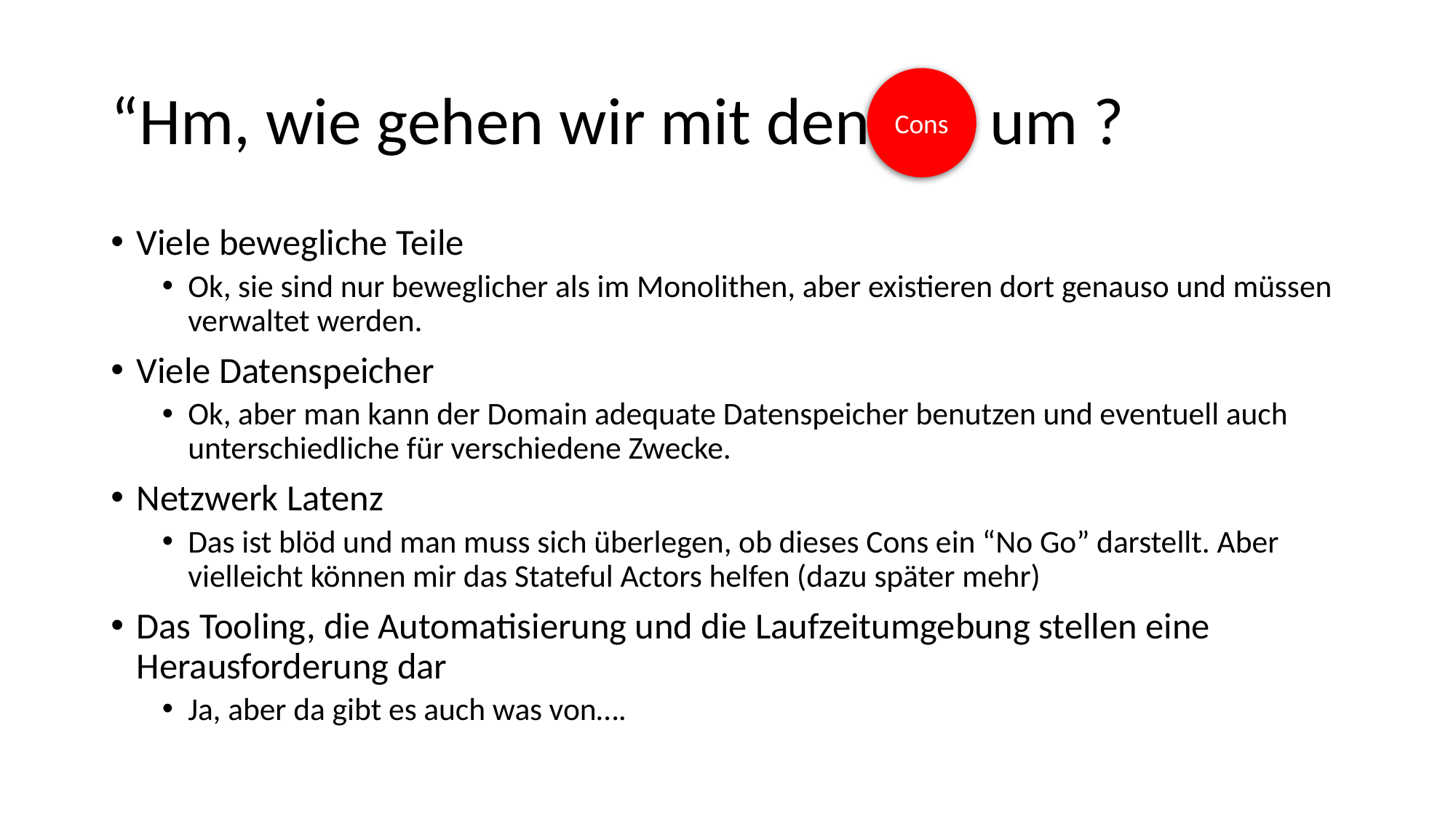

# “Hm, wie gehen wir mit den        um ?
Cons
Viele bewegliche Teile
Ok, sie sind nur beweglicher als im Monolithen, aber existieren dort genauso und müssen verwaltet werden.
Viele Datenspeicher
Ok, aber man kann der Domain adequate Datenspeicher benutzen und eventuell auch unterschiedliche für verschiedene Zwecke.
Netzwerk Latenz
Das ist blöd und man muss sich überlegen, ob dieses Cons ein “No Go” darstellt. Aber vielleicht können mir das Stateful Actors helfen (dazu später mehr)
Das Tooling, die Automatisierung und die Laufzeitumgebung stellen eine Herausforderung dar
Ja, aber da gibt es auch was von….